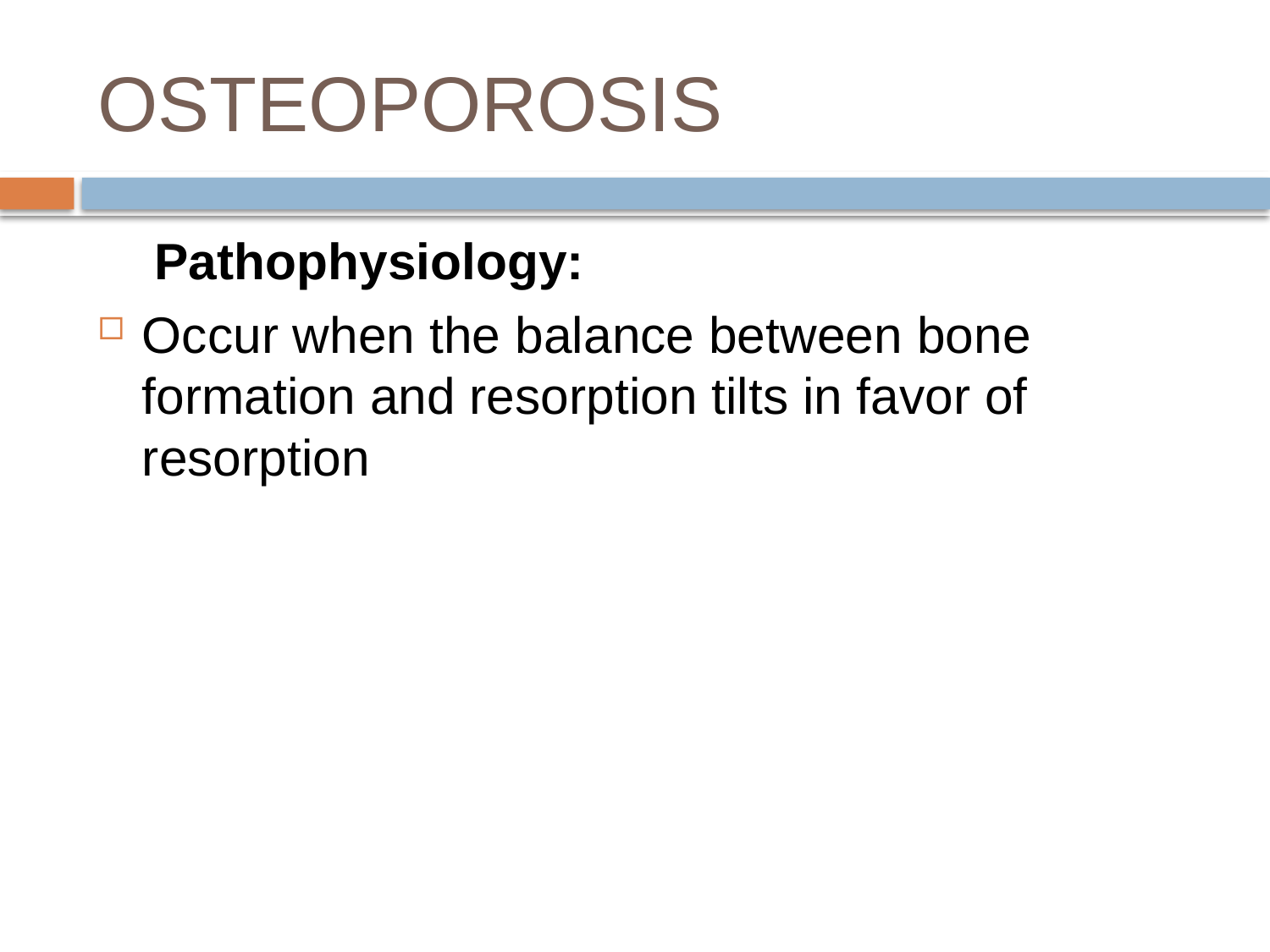

# OSTEOPOROSIS
    Pathophysiology:
Occur when the balance between bone formation and resorption tilts in favor of resorption